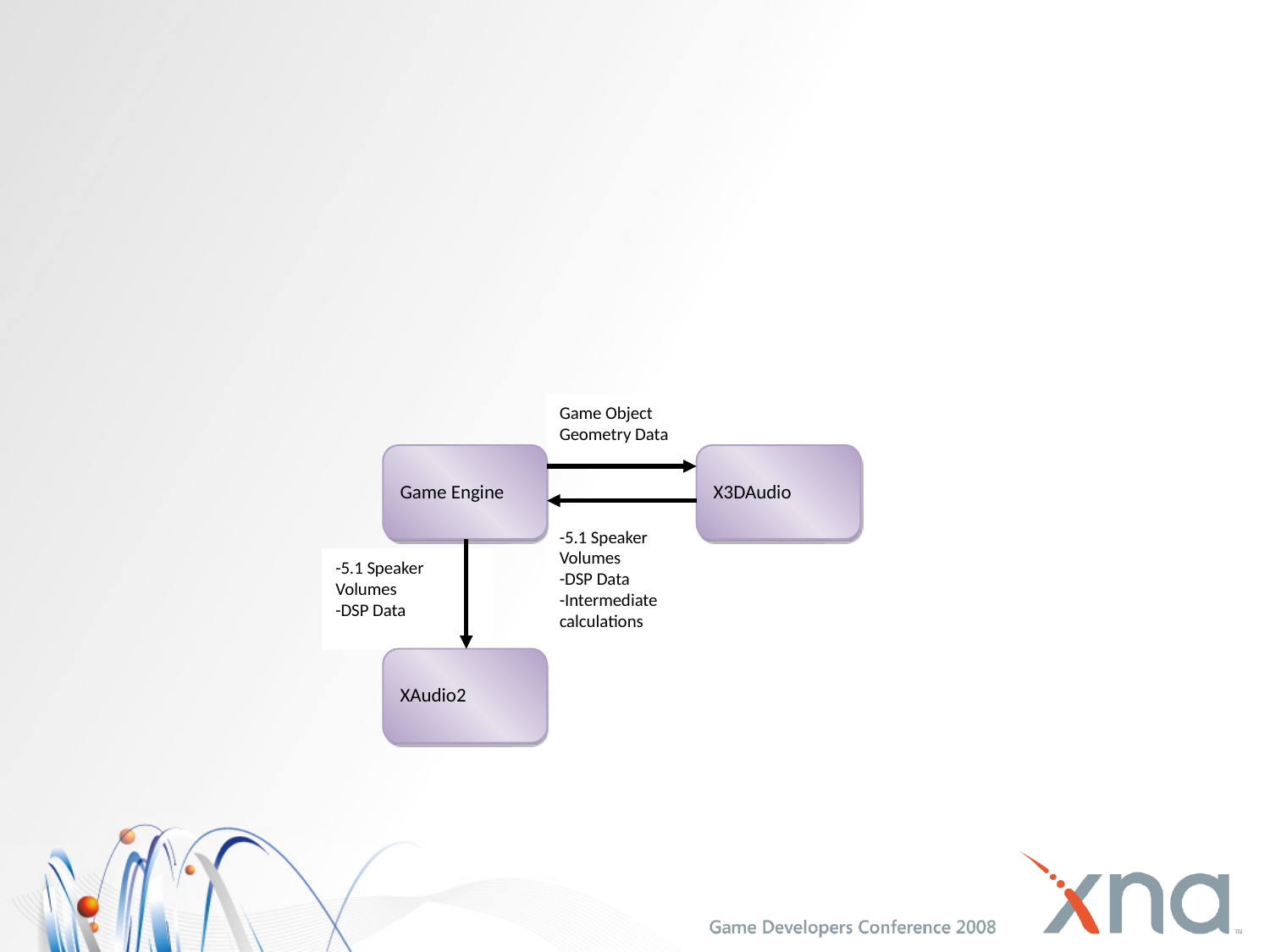

#
Game Object Geometry Data

Game Engine

X3DAudio
-5.1 Speaker Volumes
-DSP Data
-Intermediate calculations
-5.1 Speaker       Volumes
-DSP Data

XAudio2